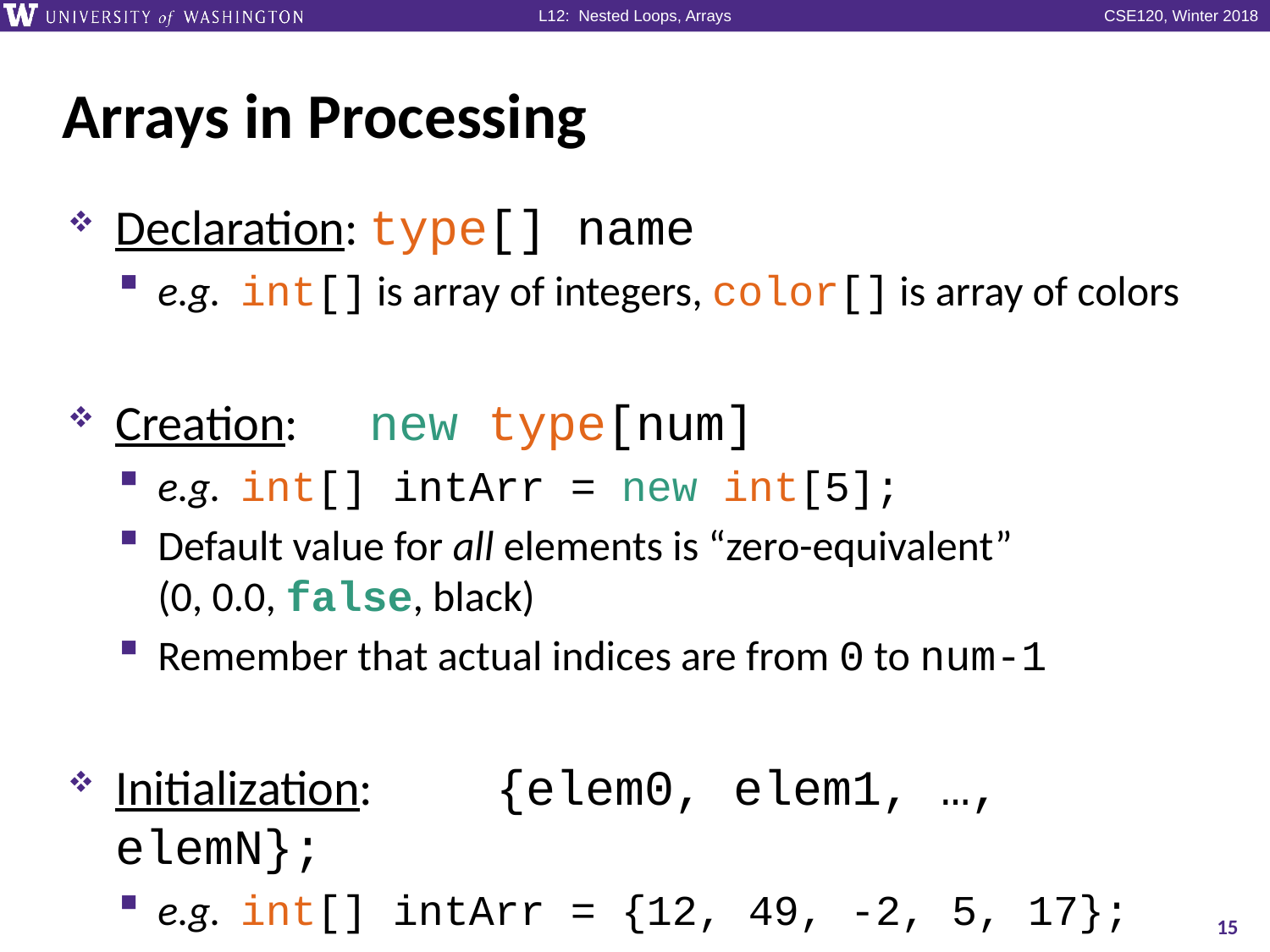

# Arrays in Processing
Declaration:	type[] name
e.g.  int[] is array of integers, color[] is array of colors

Creation:  	new type[num]
e.g.  int[] intArr = new int[5];
Default value for all elements is “zero-equivalent”
(0, 0.0, false, black)
Remember that actual indices are from 0 to num-1

Initialization:	{elem0, elem1, …, elemN};
e.g.  int[] intArr = {12, 49, -2, 5, 17};
15